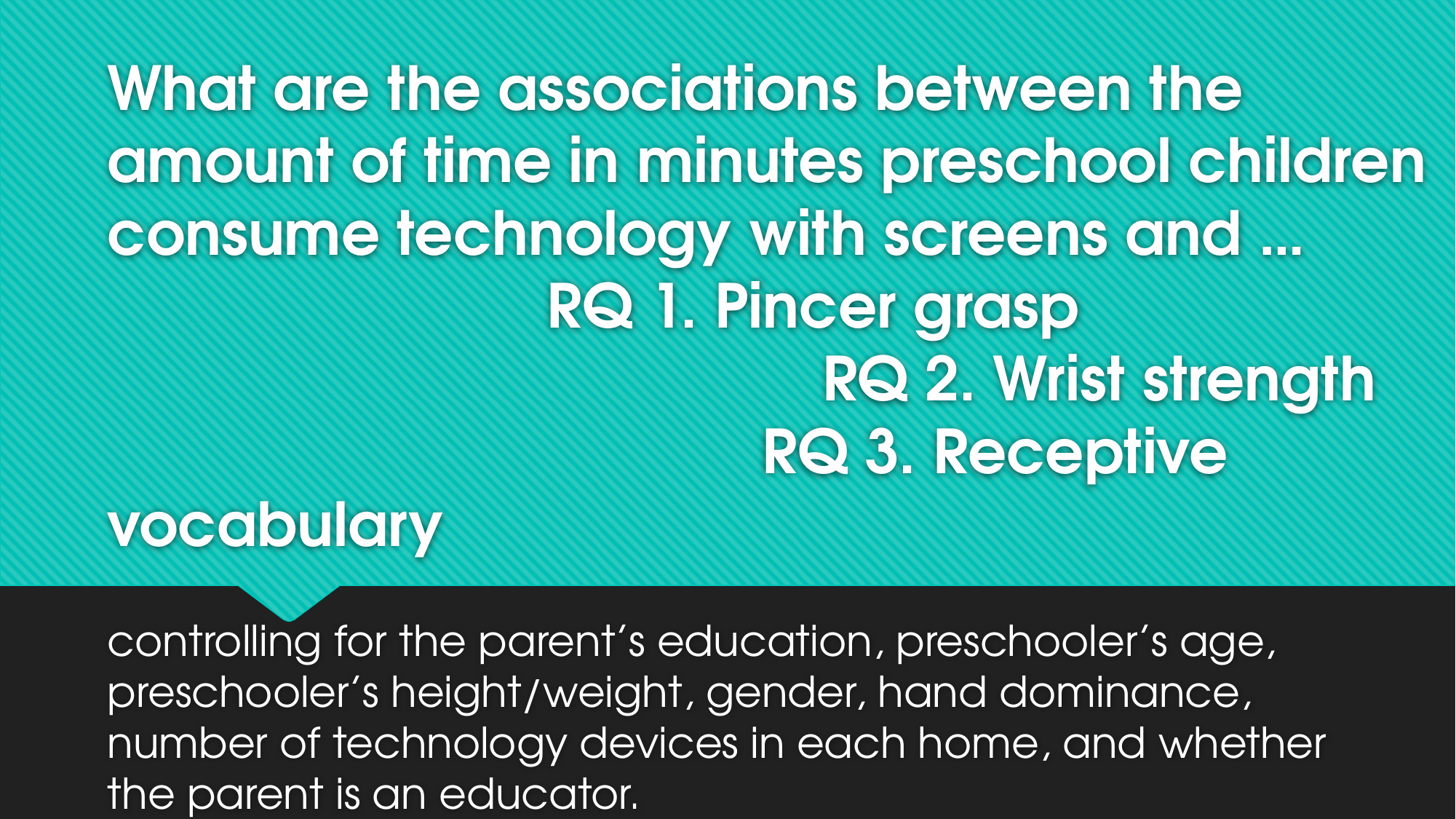

# What are the associations between the amount of time in minutes preschool children consume technology with screens and … RQ 1. Pincer grasp RQ 2. Wrist strength RQ 3. Receptive vocabulary
controlling for the parent’s education, preschooler’s age, preschooler’s height/weight, gender, hand dominance, number of technology devices in each home, and whether the parent is an educator.